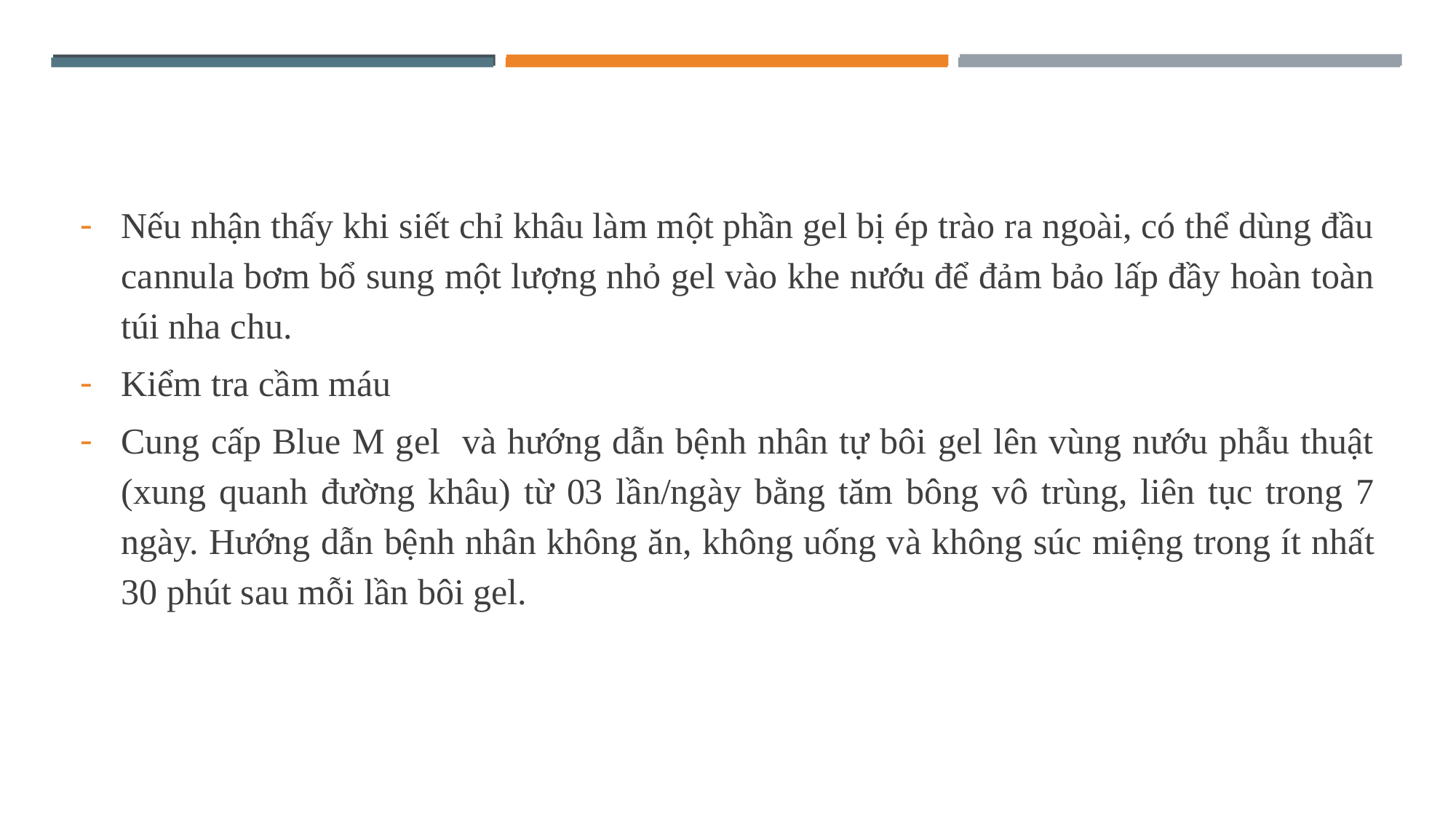

#
Nếu nhận thấy khi siết chỉ khâu làm một phần gel bị ép trào ra ngoài, có thể dùng đầu cannula bơm bổ sung một lượng nhỏ gel vào khe nướu để đảm bảo lấp đầy hoàn toàn túi nha chu.
Kiểm tra cầm máu
Cung cấp Blue M gel  và hướng dẫn bệnh nhân tự bôi gel lên vùng nướu phẫu thuật (xung quanh đường khâu) từ 03 lần/ngày bằng tăm bông vô trùng, liên tục trong 7 ngày. Hướng dẫn bệnh nhân không ăn, không uống và không súc miệng trong ít nhất 30 phút sau mỗi lần bôi gel.